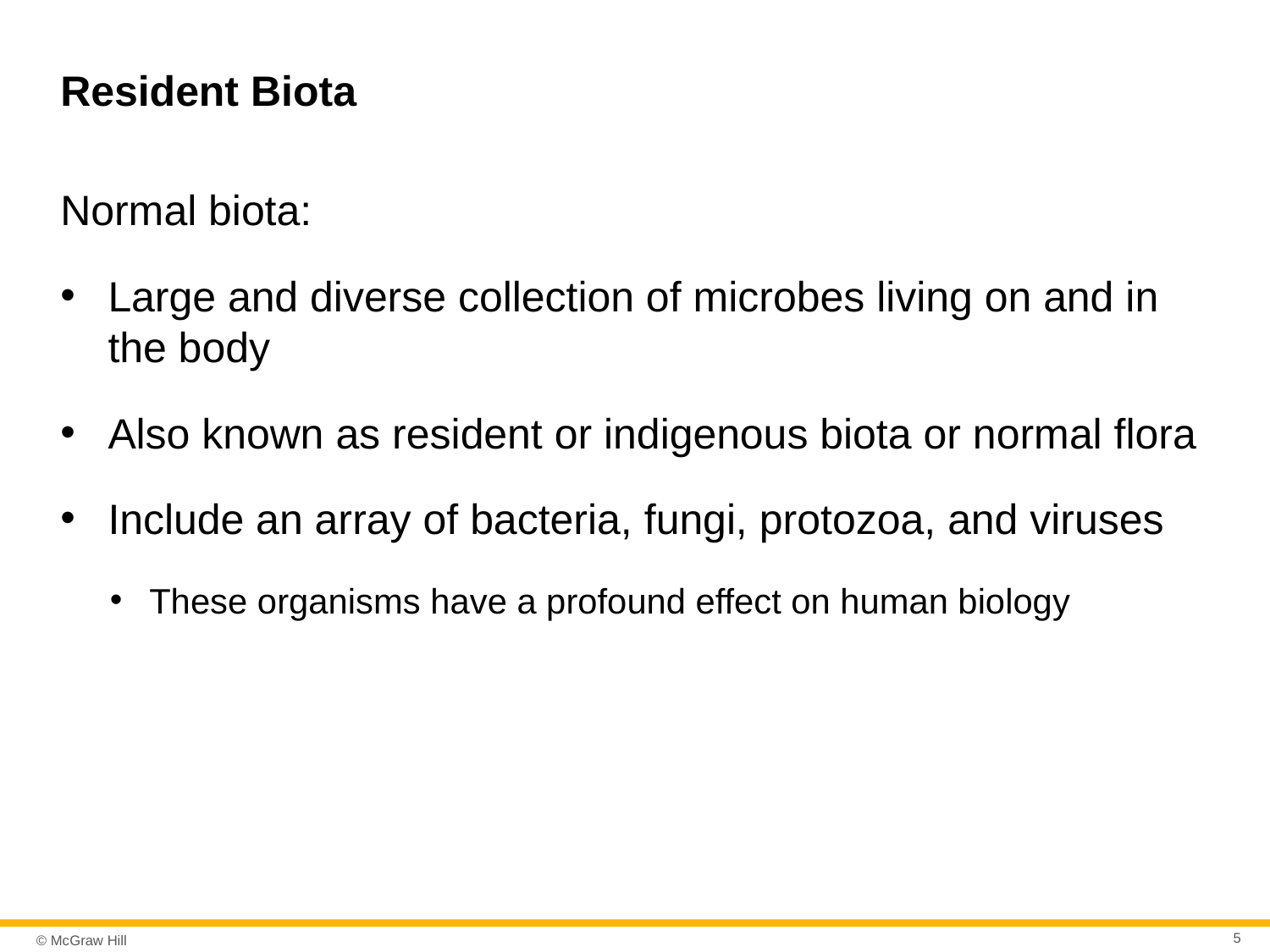

# Resident Biota
Normal biota:
Large and diverse collection of microbes living on and in the body
Also known as resident or indigenous biota or normal flora
Include an array of bacteria, fungi, protozoa, and viruses
These organisms have a profound effect on human biology